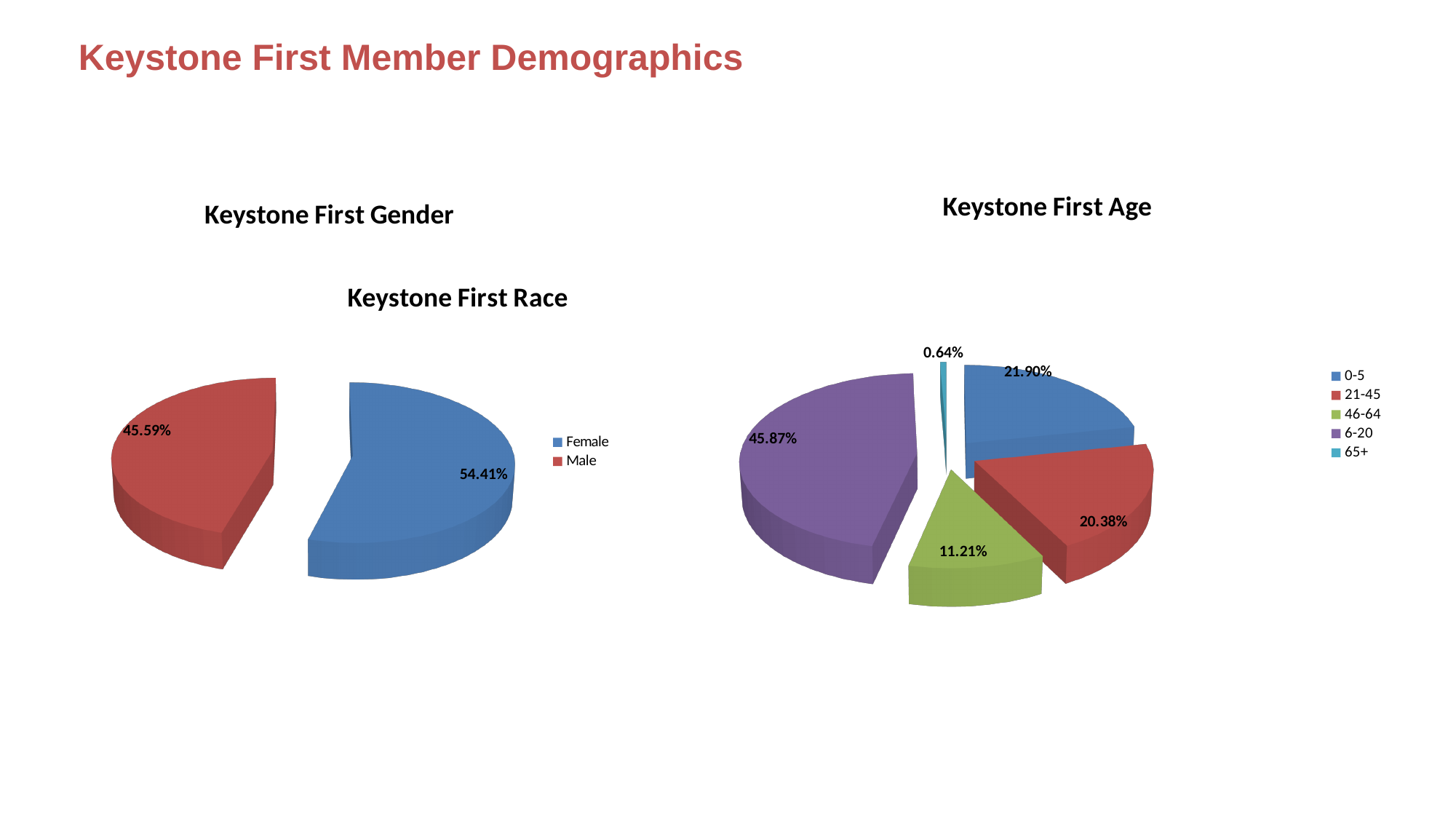

# Keystone First Member Demographics

[unsupported chart]

[unsupported chart]

[unsupported chart]